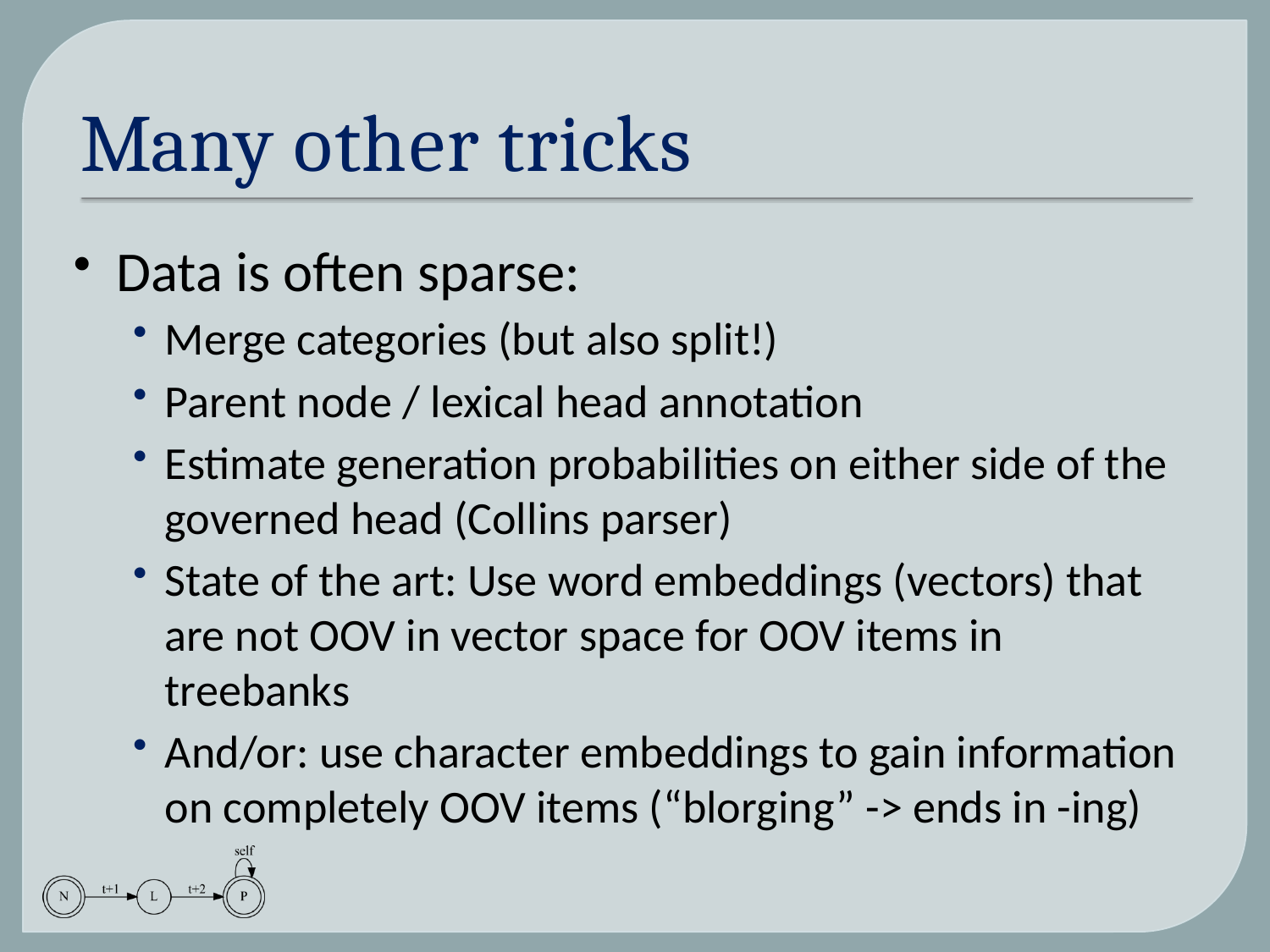

# Many other tricks
Data is often sparse:
Merge categories (but also split!)
Parent node / lexical head annotation
Estimate generation probabilities on either side of the governed head (Collins parser)
State of the art: Use word embeddings (vectors) that are not OOV in vector space for OOV items in treebanks
And/or: use character embeddings to gain information on completely OOV items (“blorging” -> ends in -ing)